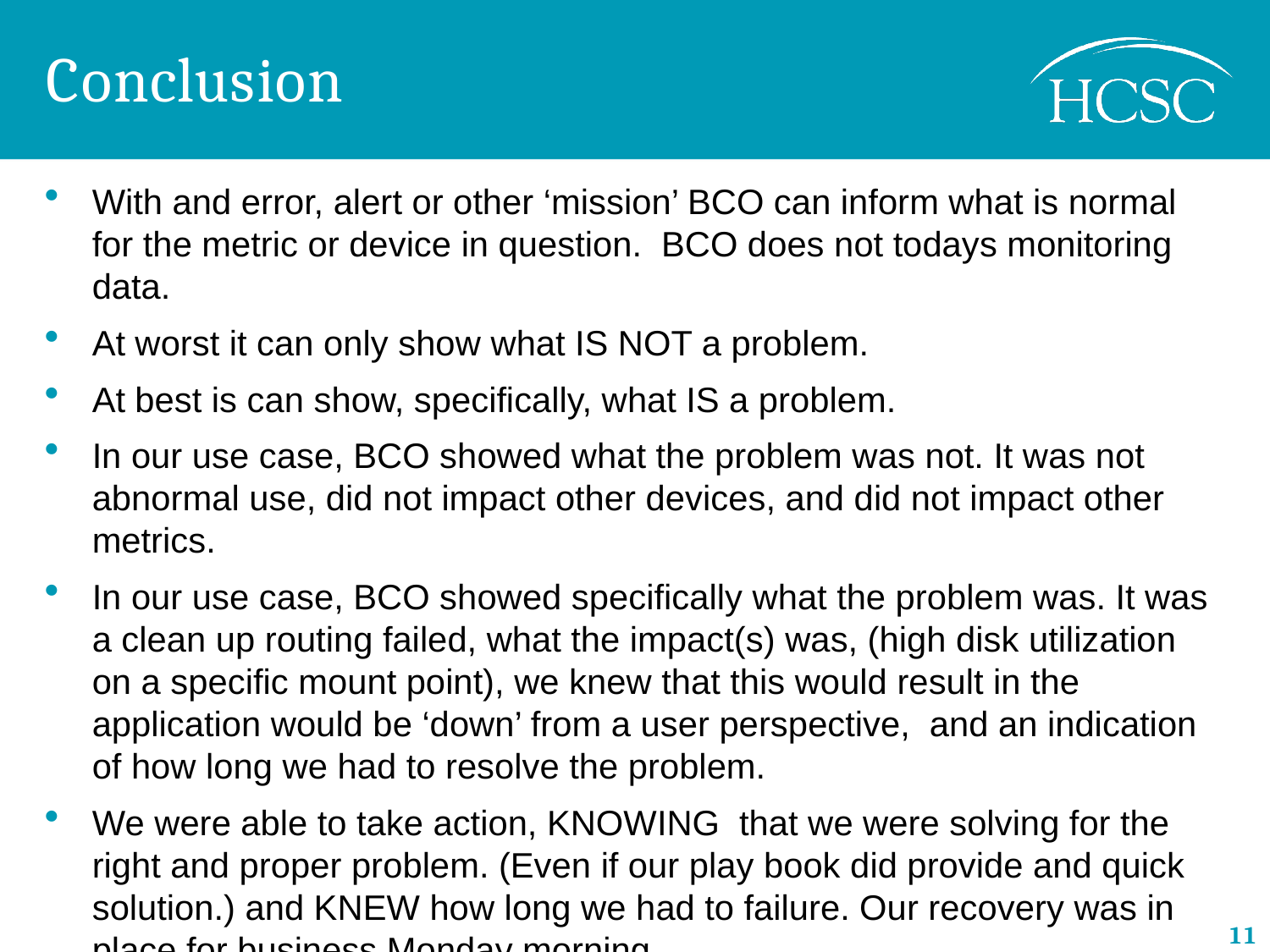

# Conclusion
With and error, alert or other ‘mission’ BCO can inform what is normal for the metric or device in question.  BCO does not todays monitoring data.
At worst it can only show what IS NOT a problem.
At best is can show, specifically, what IS a problem.
In our use case, BCO showed what the problem was not. It was not abnormal use, did not impact other devices, and did not impact other metrics.
In our use case, BCO showed specifically what the problem was. It was a clean up routing failed, what the impact(s) was, (high disk utilization on a specific mount point), we knew that this would result in the application would be ‘down’ from a user perspective,  and an indication of how long we had to resolve the problem.
We were able to take action, KNOWING  that we were solving for the right and proper problem. (Even if our play book did provide and quick solution.) and KNEW how long we had to failure. Our recovery was in place for business Monday morning.